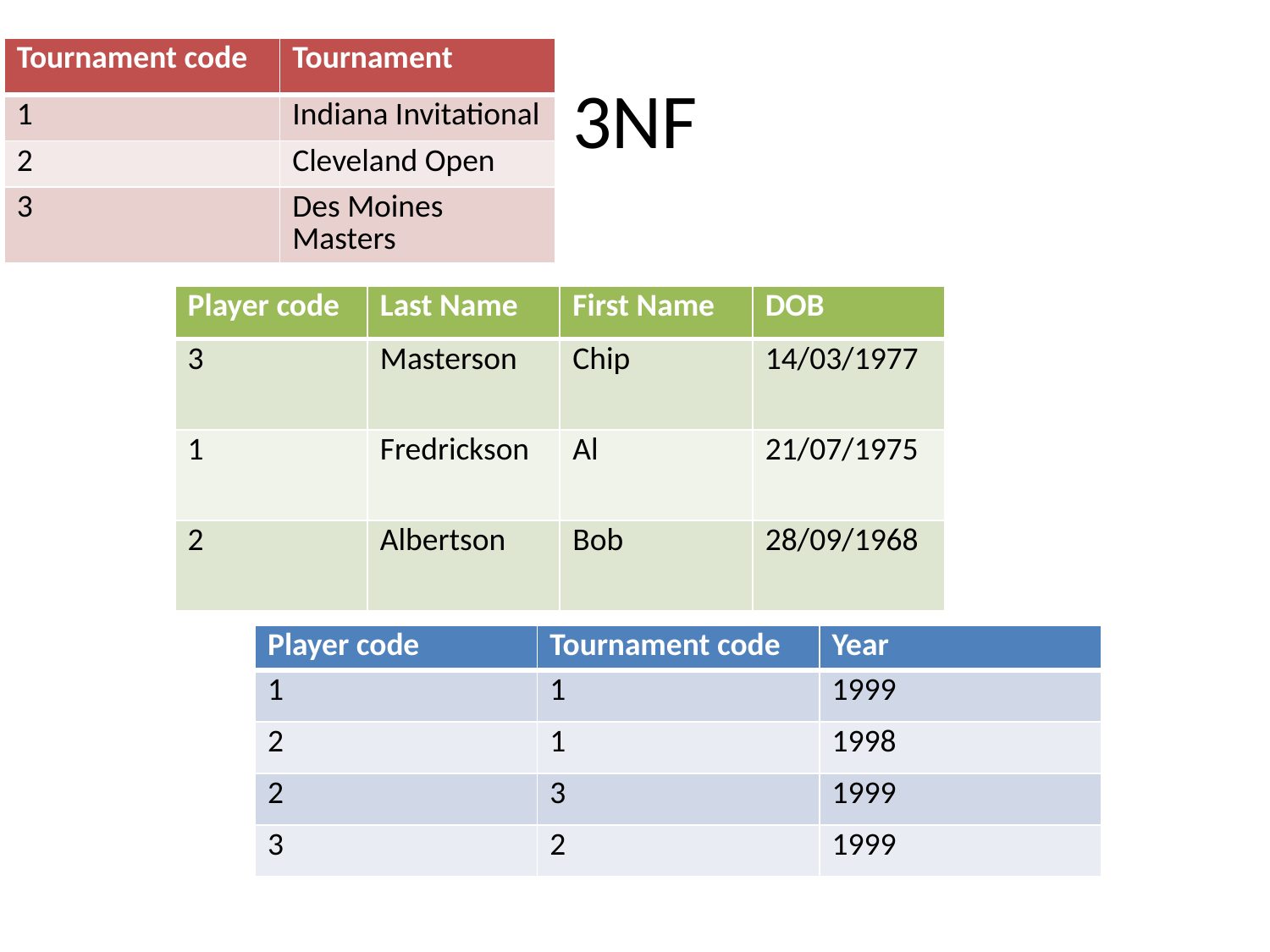

| Tournament code | Tournament |
| --- | --- |
| 1 | Indiana Invitational |
| 2 | Cleveland Open |
| 3 | Des Moines Masters |
# 3NF
| Player code | Last Name | First Name | DOB |
| --- | --- | --- | --- |
| 3 | Masterson | Chip | 14/03/1977 |
| 1 | Fredrickson | Al | 21/07/1975 |
| 2 | Albertson | Bob | 28/09/1968 |
| Player code | Tournament code | Year |
| --- | --- | --- |
| 1 | 1 | 1999 |
| 2 | 1 | 1998 |
| 2 | 3 | 1999 |
| 3 | 2 | 1999 |